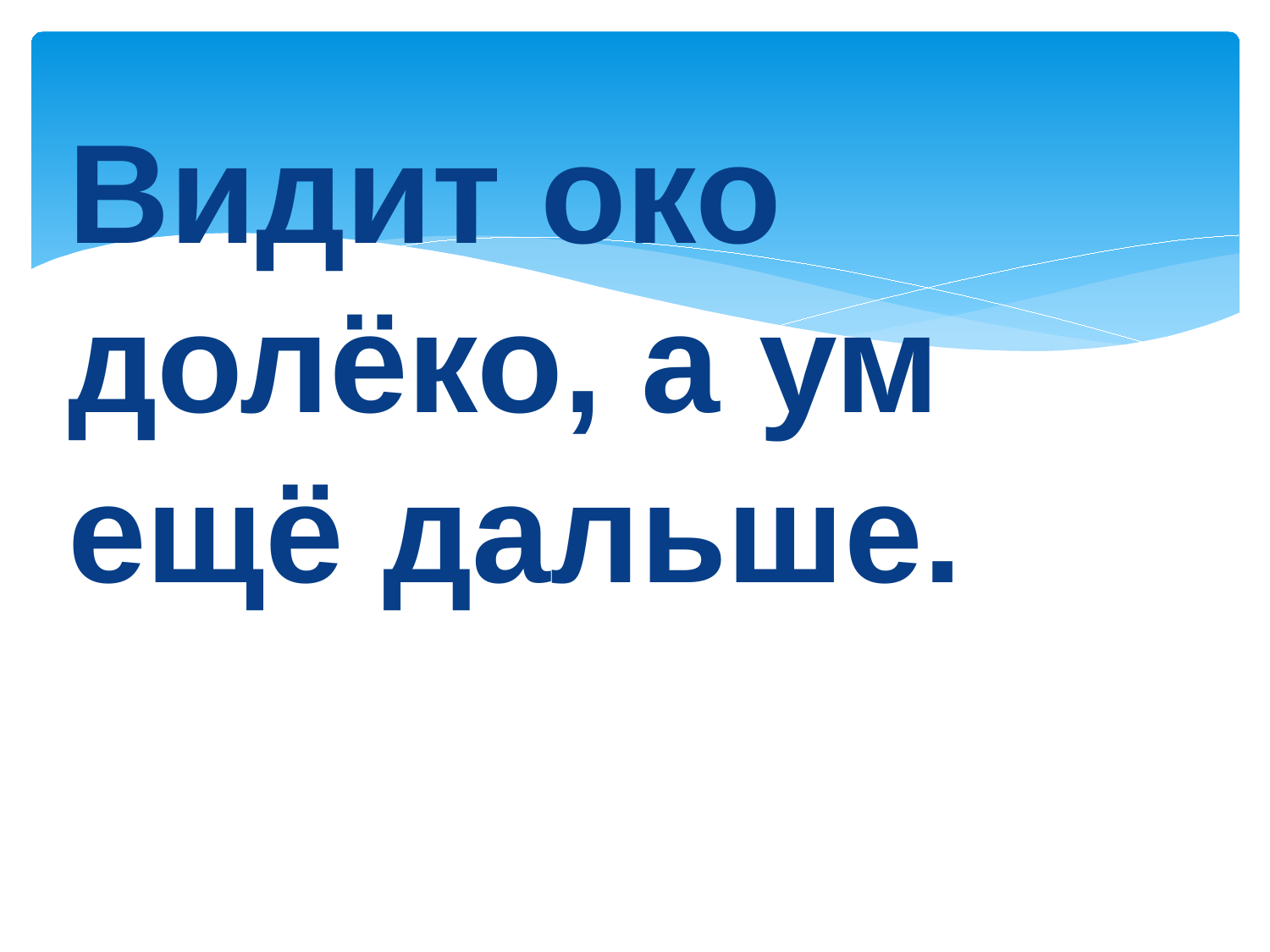

Видит око долёко, а ум ещё дальше.